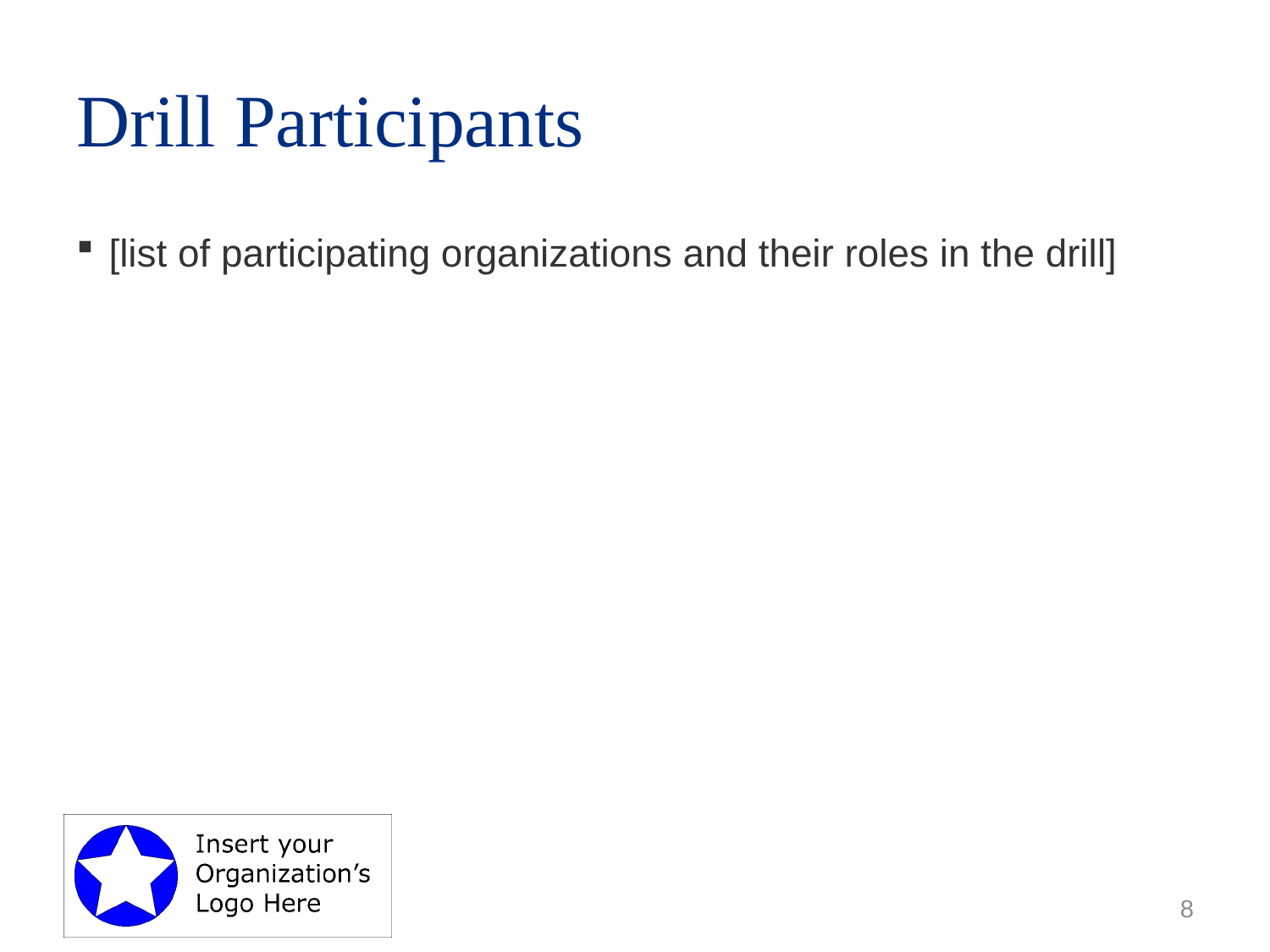

# Drill Participants
[list of participating organizations and their roles in the drill]
8